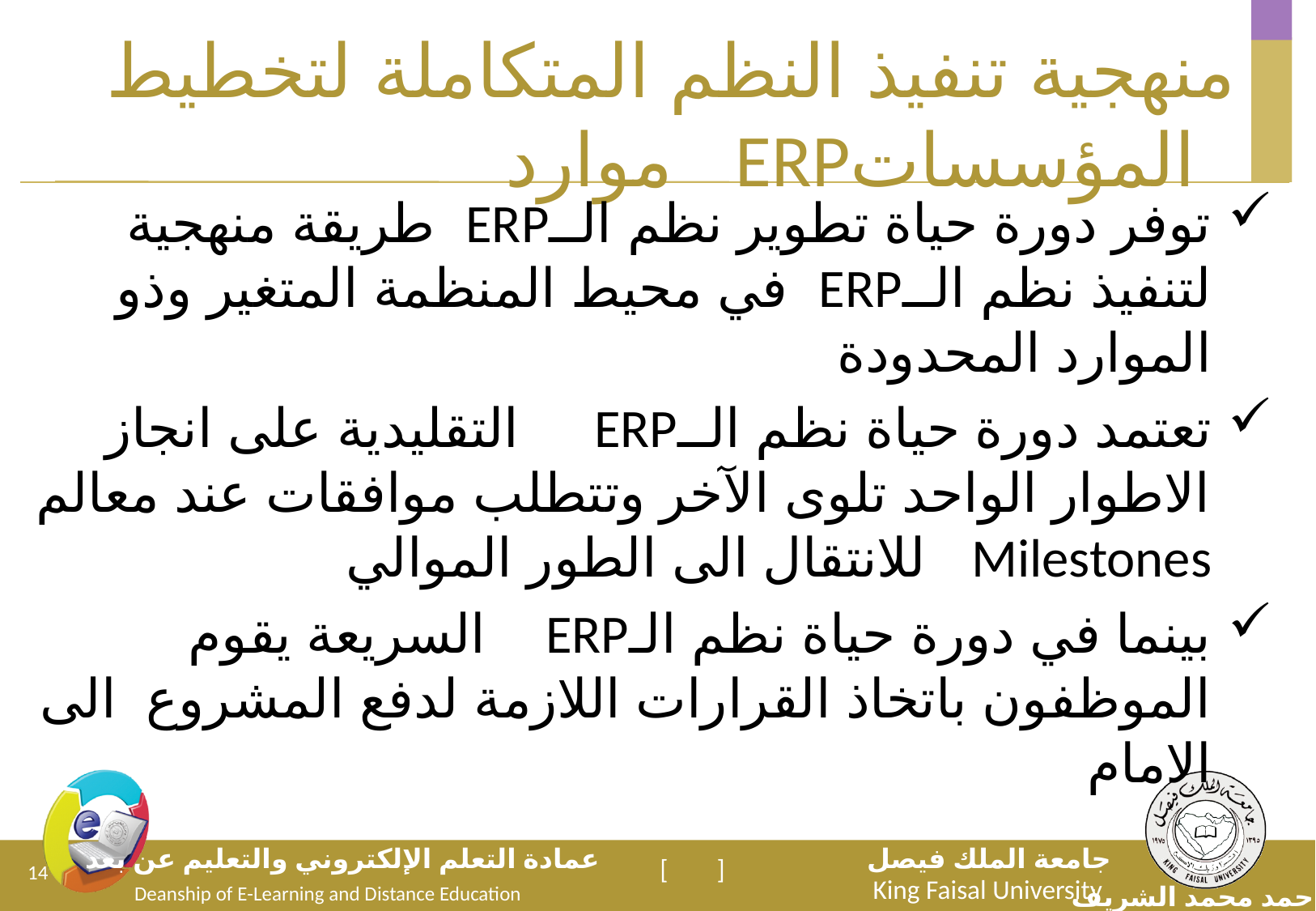

# منهجية تنفيذ النظم المتكاملة لتخطيط موارد   ERPالمؤسسات
توفر دورة حياة تطوير نظم الــERP  طريقة منهجية  لتنفيذ نظم الــERP  في محيط المنظمة المتغير وذو الموارد المحدودة
تعتمد دورة حياة نظم الــERP     التقليدية على انجاز الاطوار الواحد تلوى الآخر وتتطلب موافقات عند معالم Milestones   للانتقال الى الطور الموالي
بينما في دورة حياة نظم الـERP    السريعة يقوم الموظفون باتخاذ القرارات اللازمة لدفع المشروع  الى الامام

14